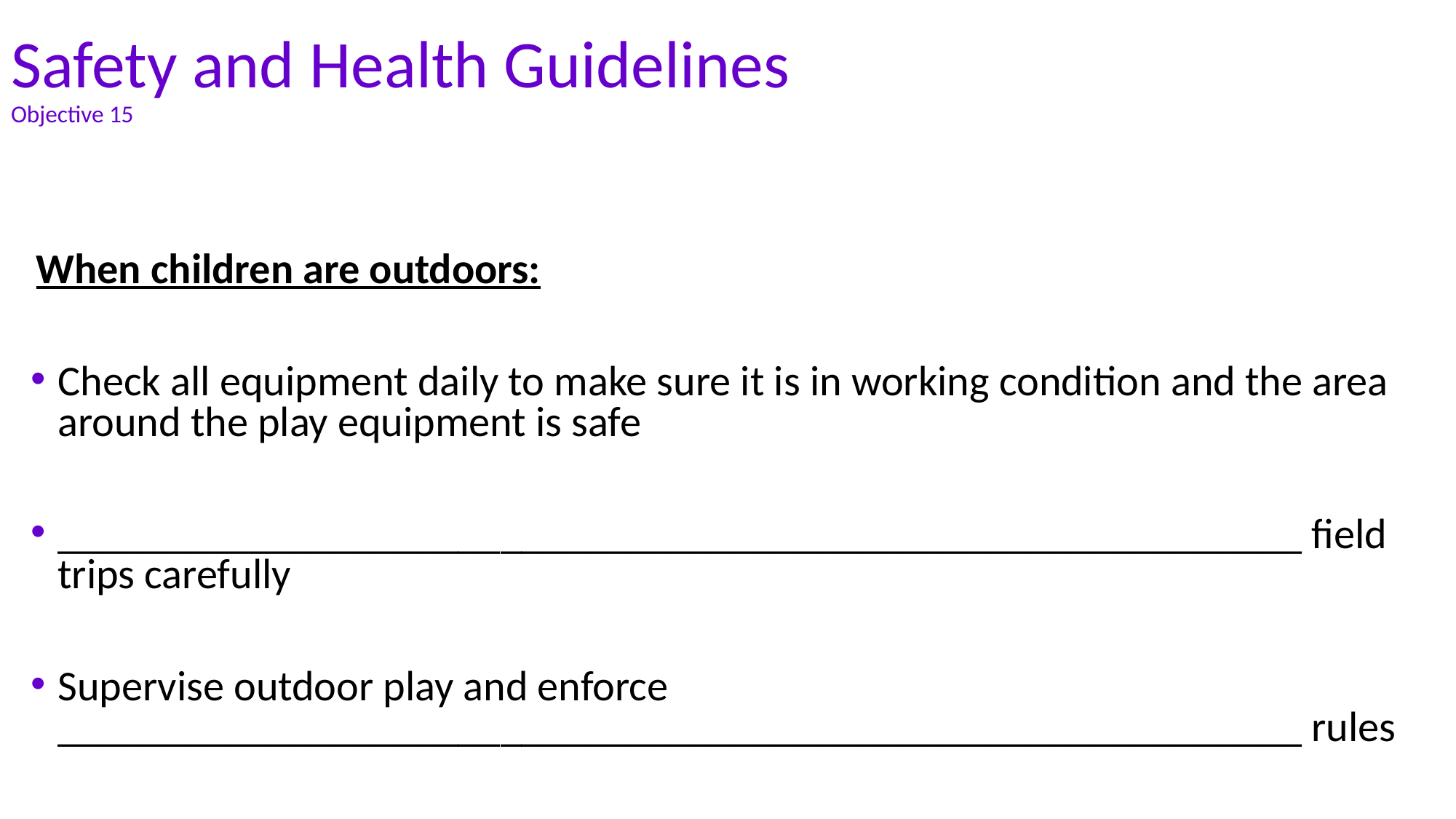

# Safety and Health Guidelines Objective 15
When children are outdoors:

Check all equipment daily to make sure it is in working condition and the area around the play equipment is safe

___________________________________________________________ field trips carefully

Supervise outdoor play and enforce ___________________________________________________________ rules